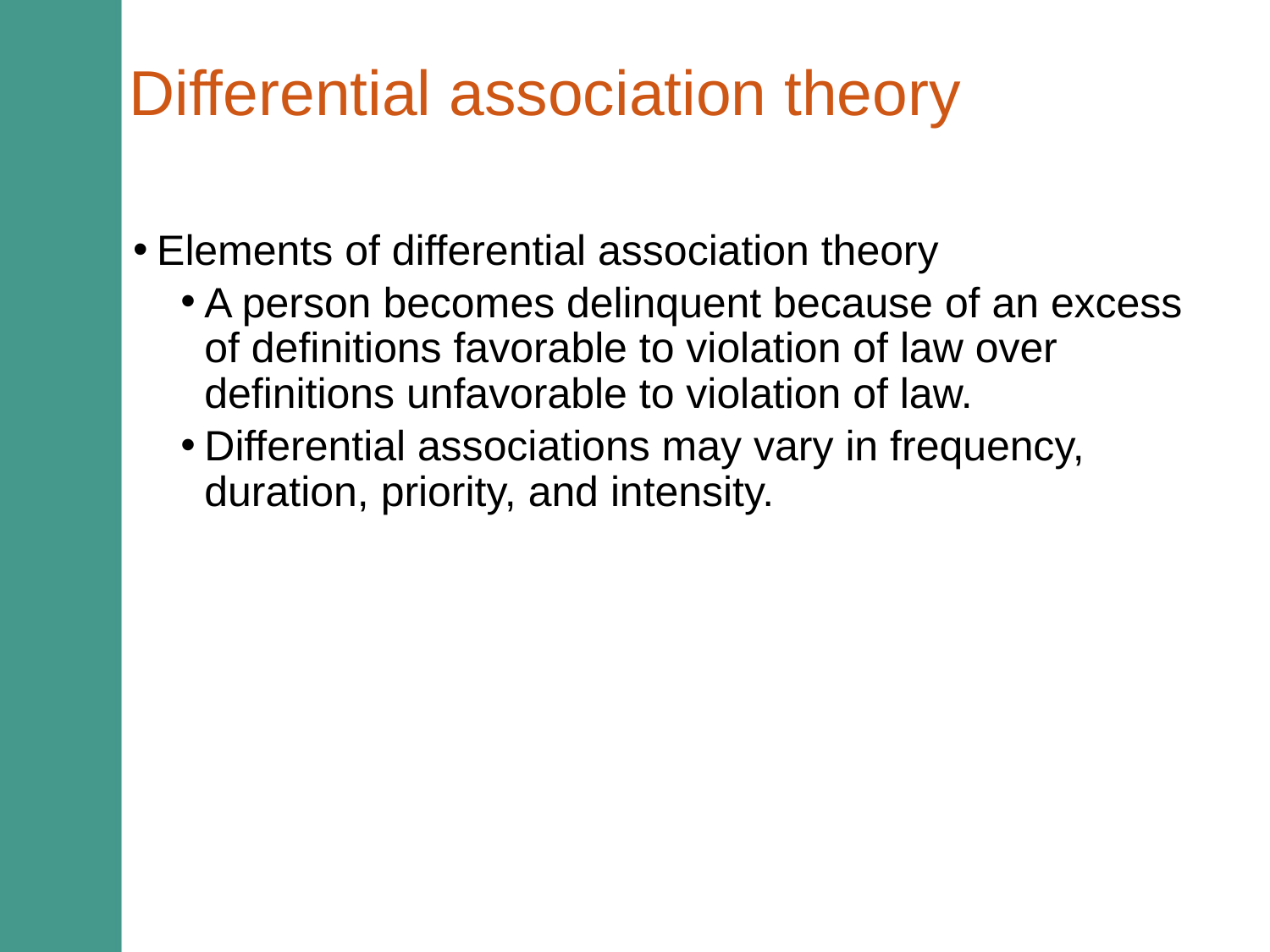

# Differential association theory
Elements of differential association theory
A person becomes delinquent because of an excess of definitions favorable to violation of law over definitions unfavorable to violation of law.
Differential associations may vary in frequency, duration, priority, and intensity.